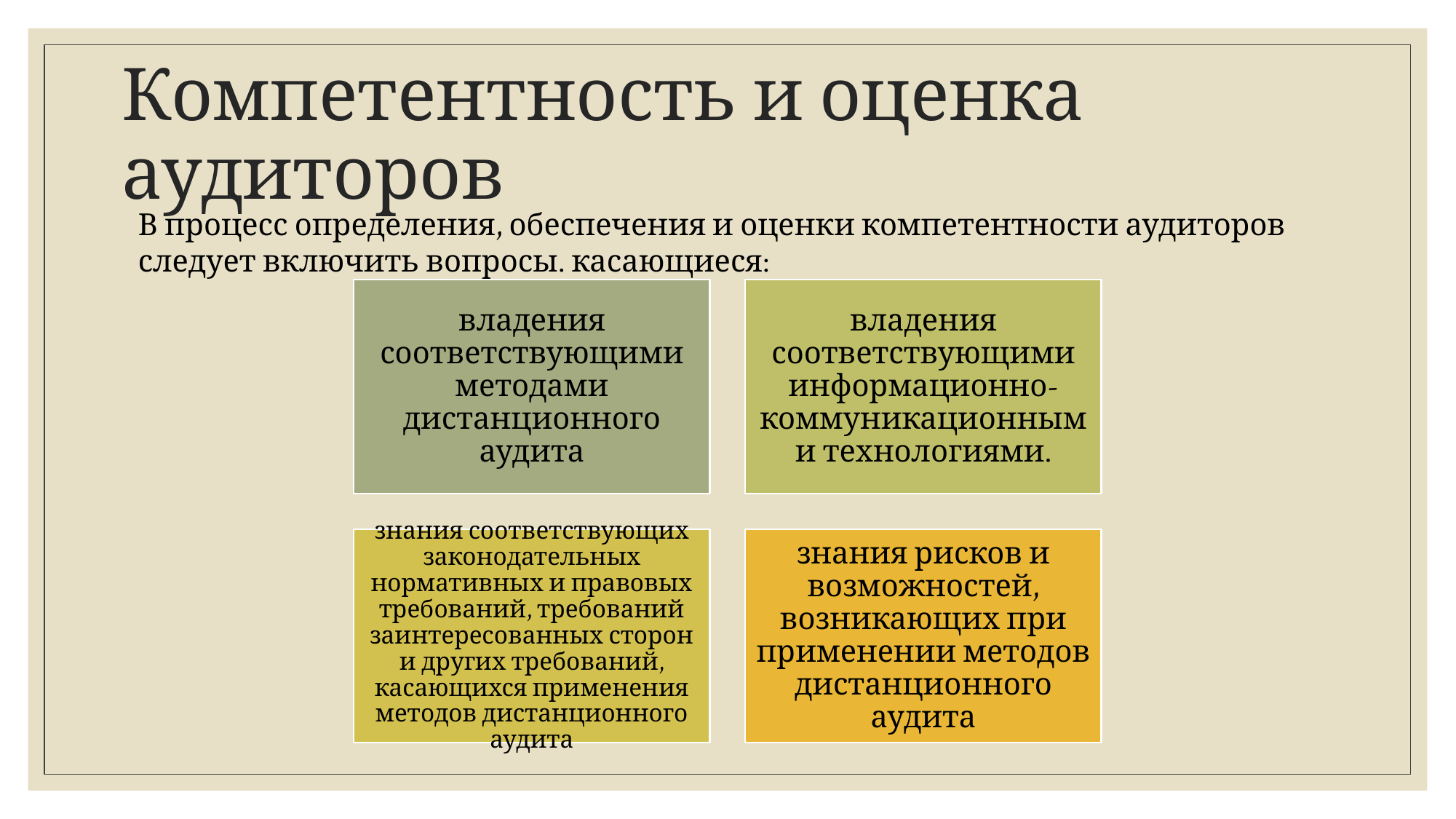

# Компетентность и оценка аудиторов
В процесс определения, обеспечения и оценки компетентности аудиторов следует включить вопросы. касающиеся:
владения соответствующими методами дистанционного аудита
владения соответствующими информационно-коммуникационными технологиями.
знания соответствующих законодательных нормативных и правовых требований, требований заинтересованных сторон и других требований, касающихся применения методов дистанционного аудита
знания рисков и возможностей, возникающих при применении методов дистанционного аудита